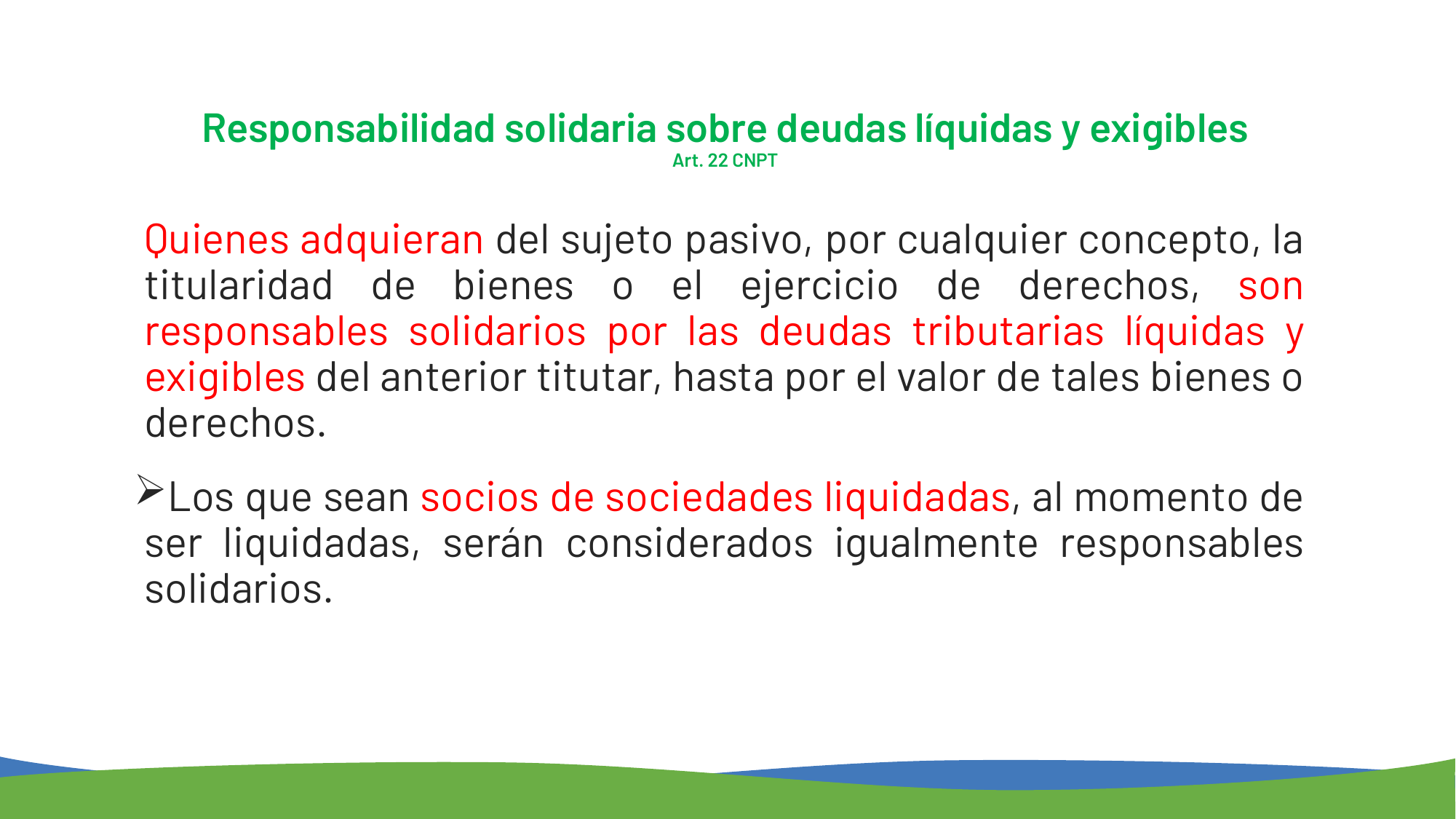

Responsabilidad solidaria sobre deudas líquidas y exigibles Art. 22 CNPT
Quienes adquieran del sujeto pasivo, por cualquier concepto, la titularidad de bienes o el ejercicio de derechos, son responsables solidarios por las deudas tributarias líquidas y exigibles del anterior titutar, hasta por el valor de tales bienes o derechos.

Los que sean socios de sociedades liquidadas, al momento de ser liquidadas, serán considerados igualmente responsables solidarios.